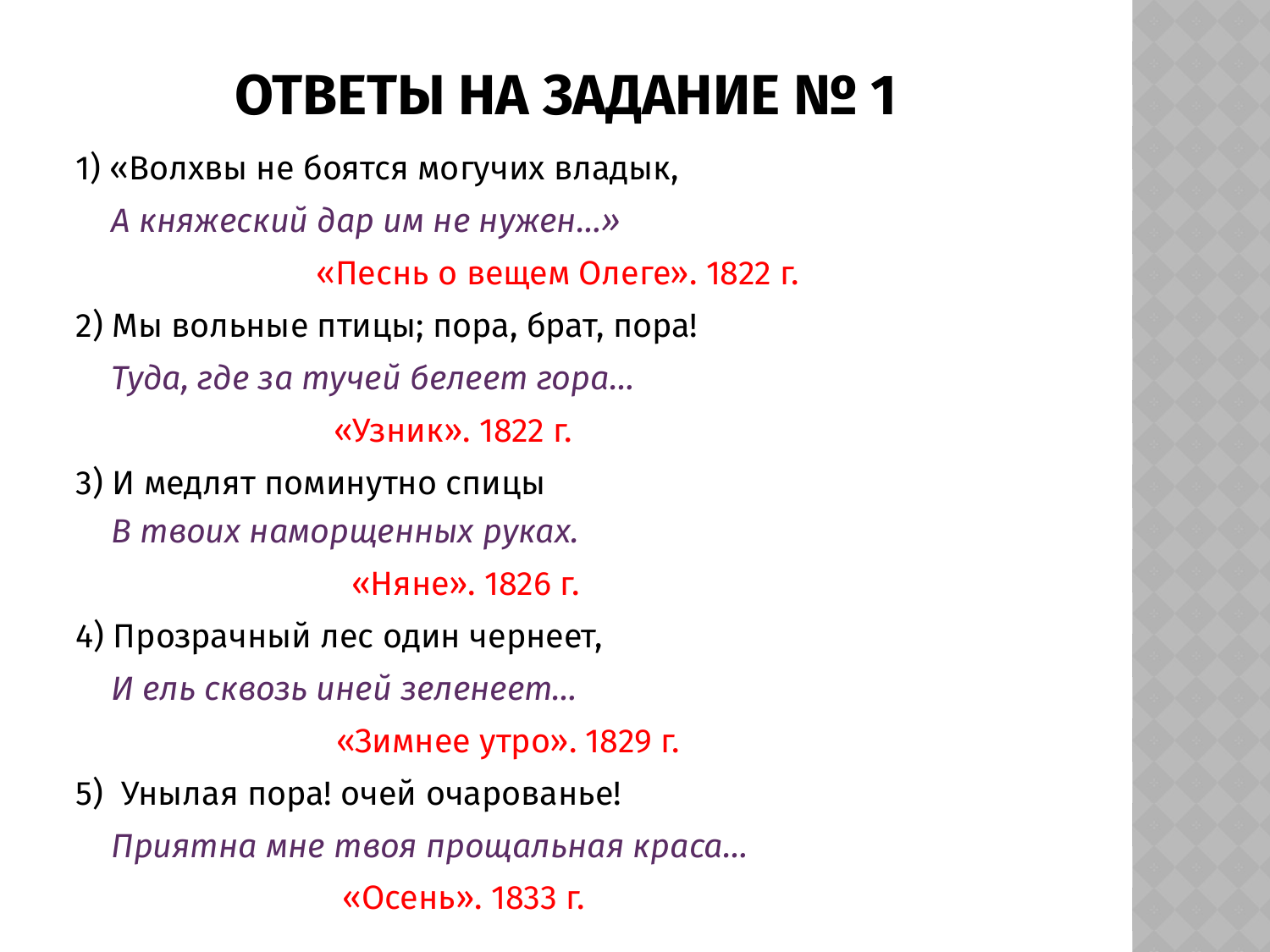

# Ответы на задание № 1
1) «Волхвы не боятся могучих владык,
    А княжеский дар им не нужен…»
                           «Песнь о вещем Олеге». 1822 г.
2) Мы вольные птицы; пора, брат, пора!
    Туда, где за тучей белеет гора…
                             «Узник». 1822 г.
3) И медлят поминутно спицы
    В твоих наморщенных руках.
                               «Няне». 1826 г.
4) Прозрачный лес один чернеет,
    И ель сквозь иней зеленеет…
                              «Зимнее утро». 1829 г.
5)  Унылая пора! очей очарованье!
    Приятна мне твоя прощальная краса…
                              «Осень». 1833 г.